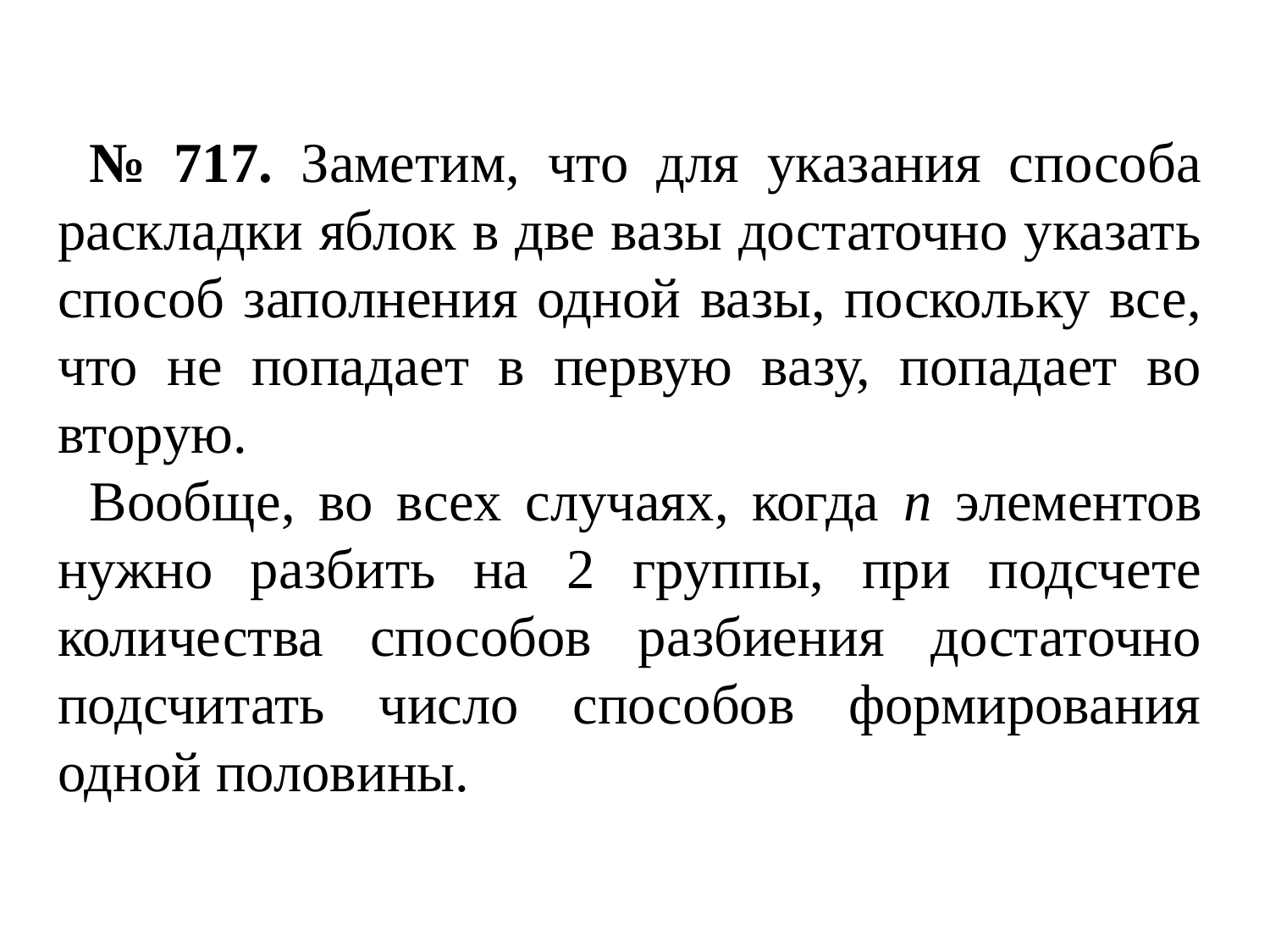

№ 717. Заметим, что для указания способа раскладки яблок в две вазы достаточно указать способ заполнения одной вазы, поскольку все, что не попадает в первую вазу, попадает во вторую.
Вообще, во всех случаях, когда п элементов нужно разбить на 2 группы, при подсчете количества способов разбиения достаточно подсчитать число способов формирования одной половины.